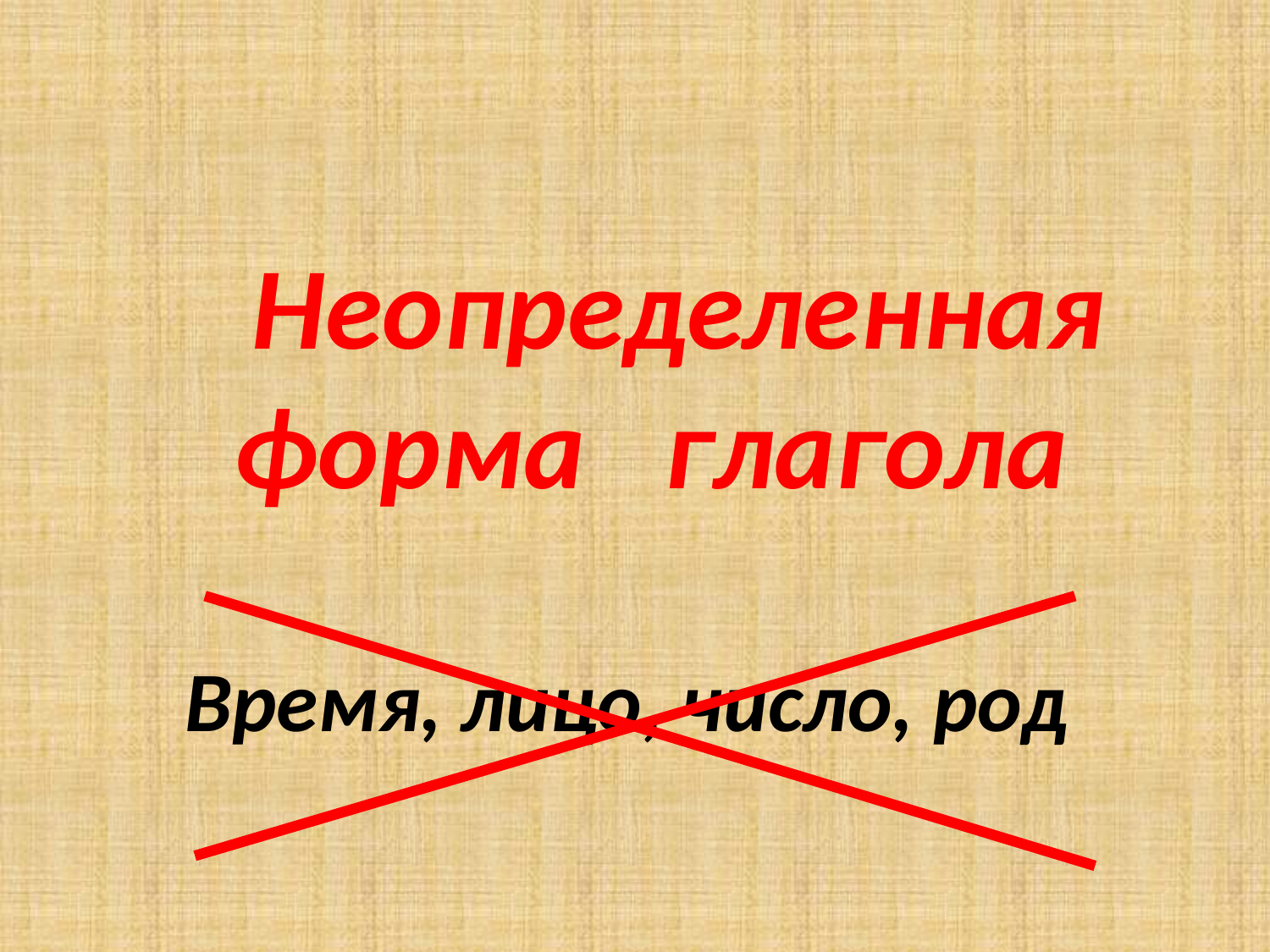

#
    Неопределенная форма   глагола

Время, лицо, число, род